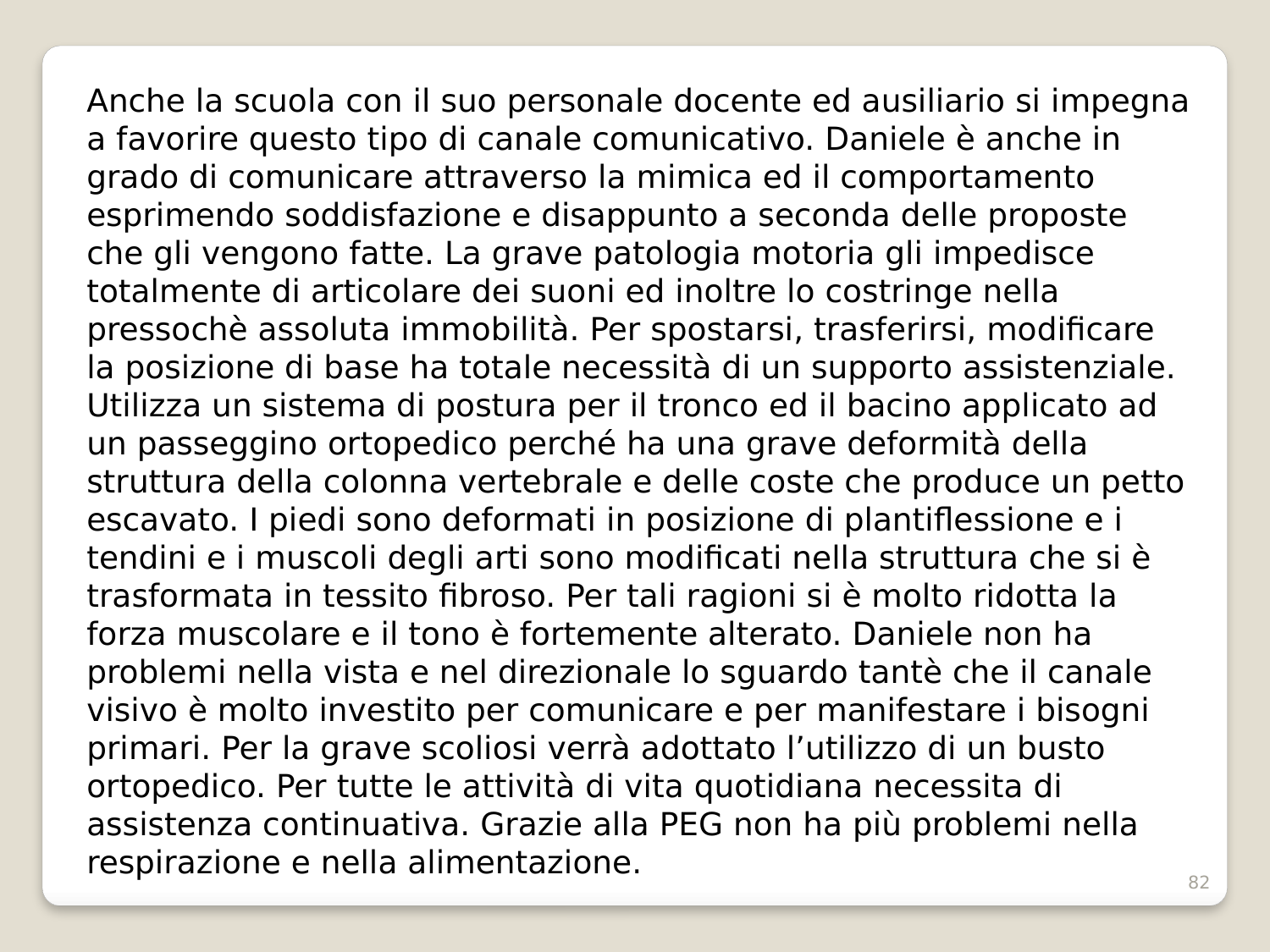

Anche la scuola con il suo personale docente ed ausiliario si impegna a favorire questo tipo di canale comunicativo. Daniele è anche in grado di comunicare attraverso la mimica ed il comportamento esprimendo soddisfazione e disappunto a seconda delle proposte che gli vengono fatte. La grave patologia motoria gli impedisce totalmente di articolare dei suoni ed inoltre lo costringe nella pressochè assoluta immobilità. Per spostarsi, trasferirsi, modificare la posizione di base ha totale necessità di un supporto assistenziale. Utilizza un sistema di postura per il tronco ed il bacino applicato ad un passeggino ortopedico perché ha una grave deformità della struttura della colonna vertebrale e delle coste che produce un petto escavato. I piedi sono deformati in posizione di plantiflessione e i tendini e i muscoli degli arti sono modificati nella struttura che si è trasformata in tessito fibroso. Per tali ragioni si è molto ridotta la forza muscolare e il tono è fortemente alterato. Daniele non ha problemi nella vista e nel direzionale lo sguardo tantè che il canale visivo è molto investito per comunicare e per manifestare i bisogni primari. Per la grave scoliosi verrà adottato l’utilizzo di un busto ortopedico. Per tutte le attività di vita quotidiana necessita di assistenza continuativa. Grazie alla PEG non ha più problemi nella respirazione e nella alimentazione.

82